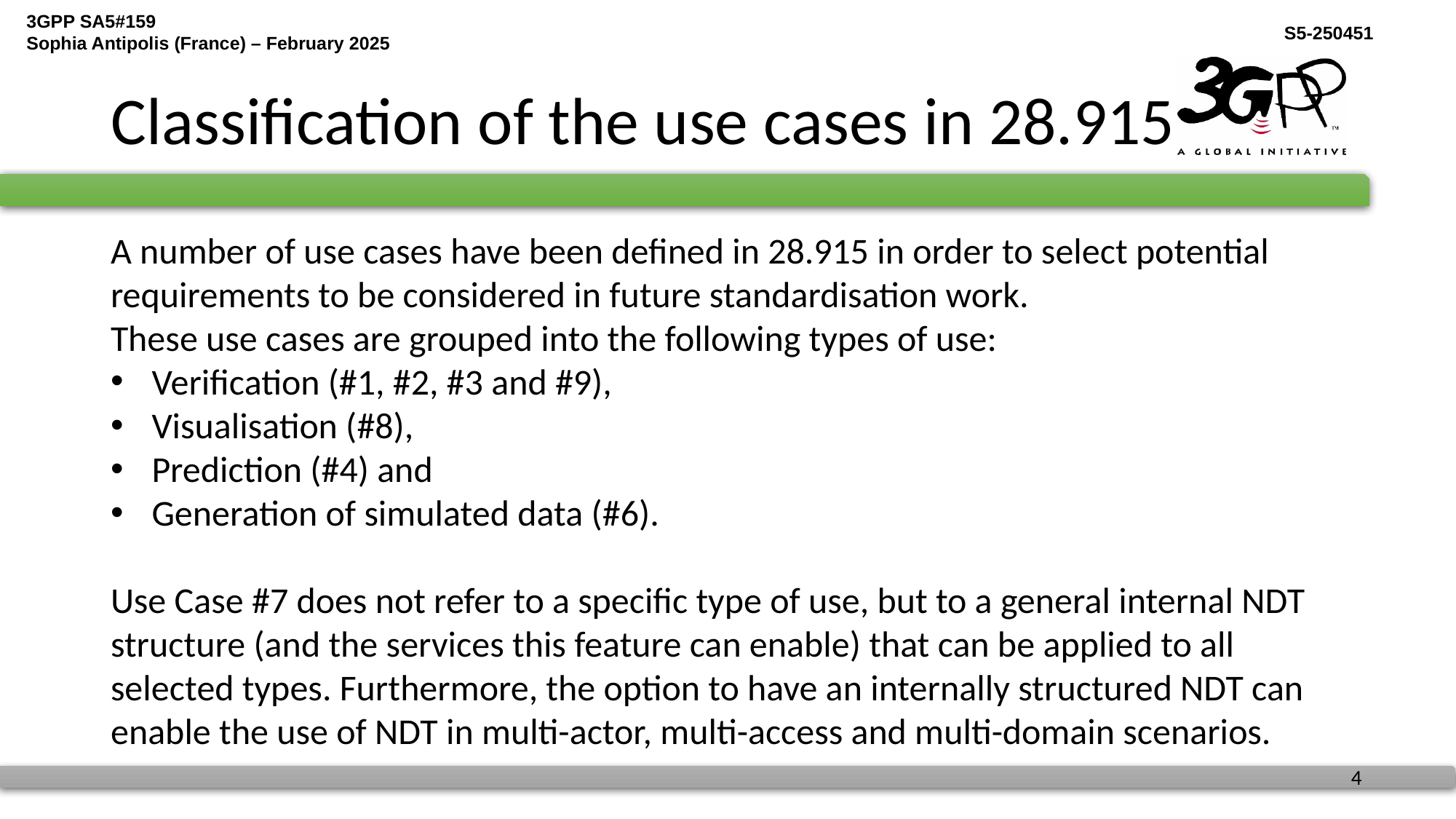

# Classification of the use cases in 28.915
A number of use cases have been defined in 28.915 in order to select potential requirements to be considered in future standardisation work.
These use cases are grouped into the following types of use:
Verification (#1, #2, #3 and #9),
Visualisation (#8),
Prediction (#4) and
Generation of simulated data (#6).

Use Case #7 does not refer to a specific type of use, but to a general internal NDT structure (and the services this feature can enable) that can be applied to all selected types. Furthermore, the option to have an internally structured NDT can enable the use of NDT in multi-actor, multi-access and multi-domain scenarios.